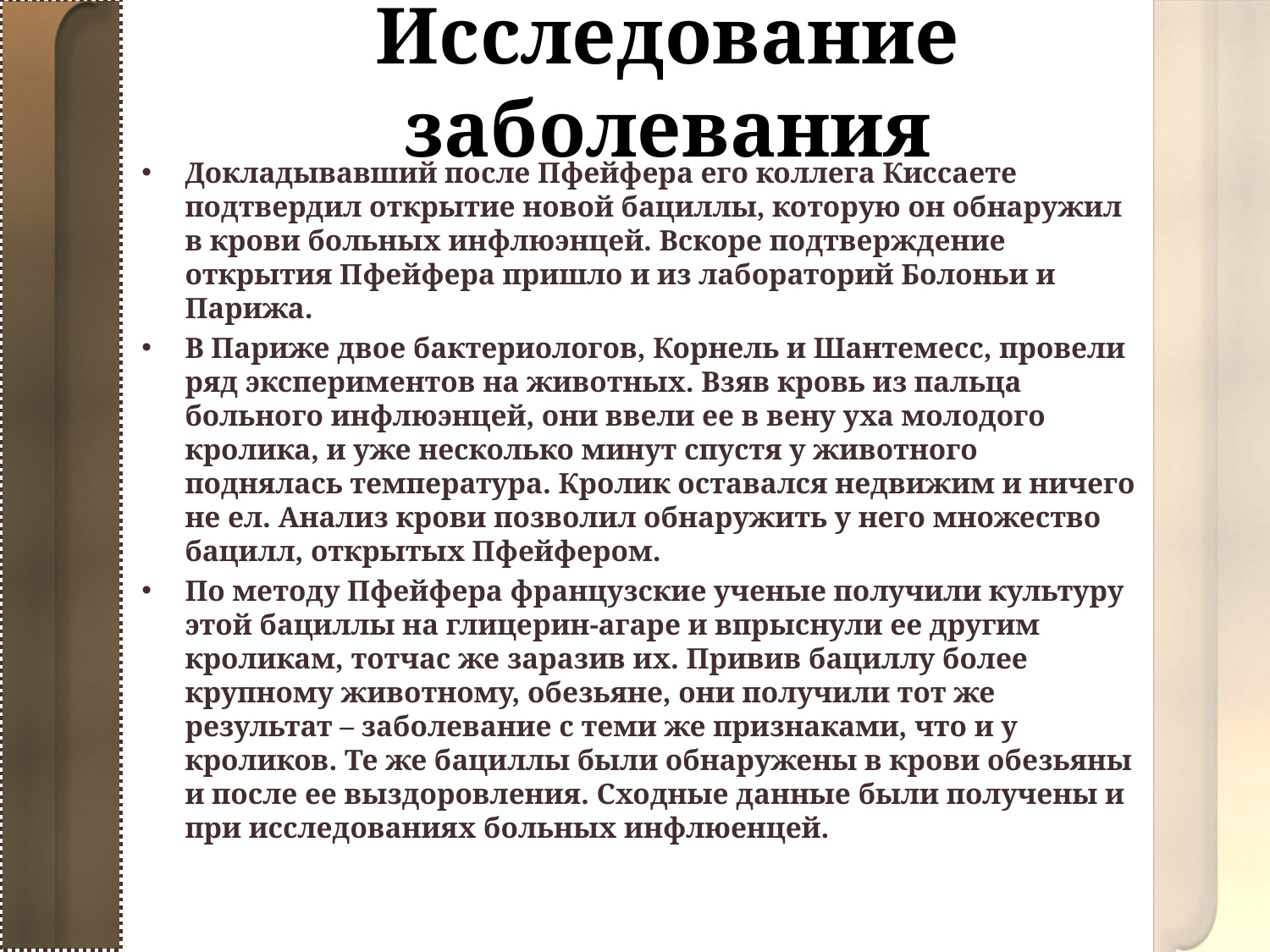

# Исследование заболевания
Докладывавший после Пфейфера его коллега Киссаете подтвердил открытие новой бациллы, которую он обнаружил в крови больных инфлюэнцей. Вскоре подтверждение открытия Пфейфера пришло и из лабораторий Болоньи и Парижа.
В Париже двое бактериологов, Корнель и Шантемесс, провели ряд экспериментов на животных. Взяв кровь из пальца больного инфлюэнцей, они ввели ее в вену уха молодого кролика, и уже несколько минут спустя у животного поднялась температура. Кролик оставался недвижим и ничего не ел. Анализ крови позволил обнаружить у него множество бацилл, открытых Пфейфером.
По методу Пфейфера французские ученые получили культуру этой бациллы на глицерин-агаре и впрыснули ее другим кроликам, тотчас же заразив их. Привив бациллу более крупному животному, обезьяне, они получили тот же результат – заболевание с теми же признаками, что и у кроликов. Те же бациллы были обнаружены в крови обезьяны и после ее выздоровления. Сходные данные были получены и при исследованиях больных инфлюенцей.